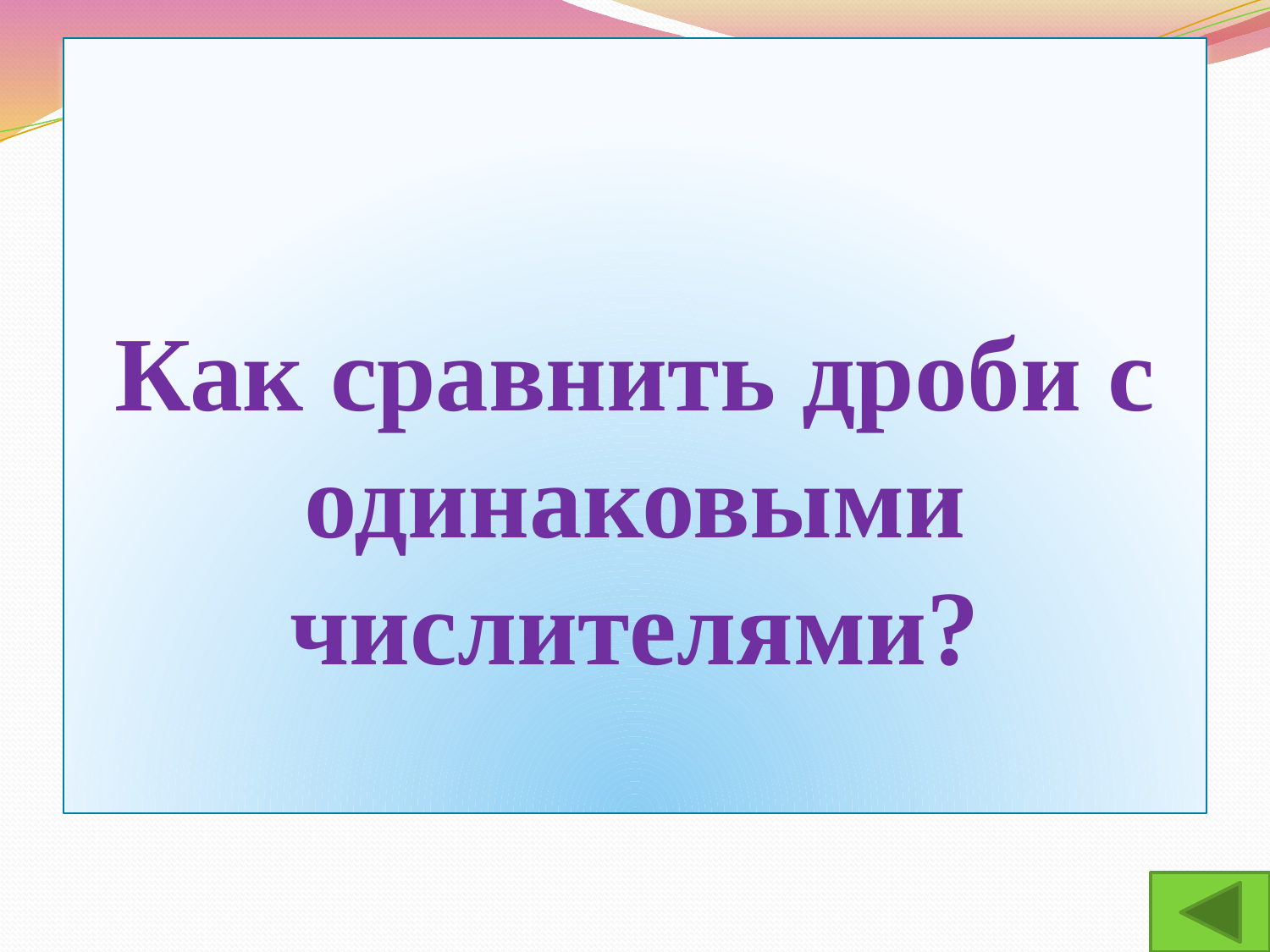

# Как сравнить дроби с одинаковыми числителями?